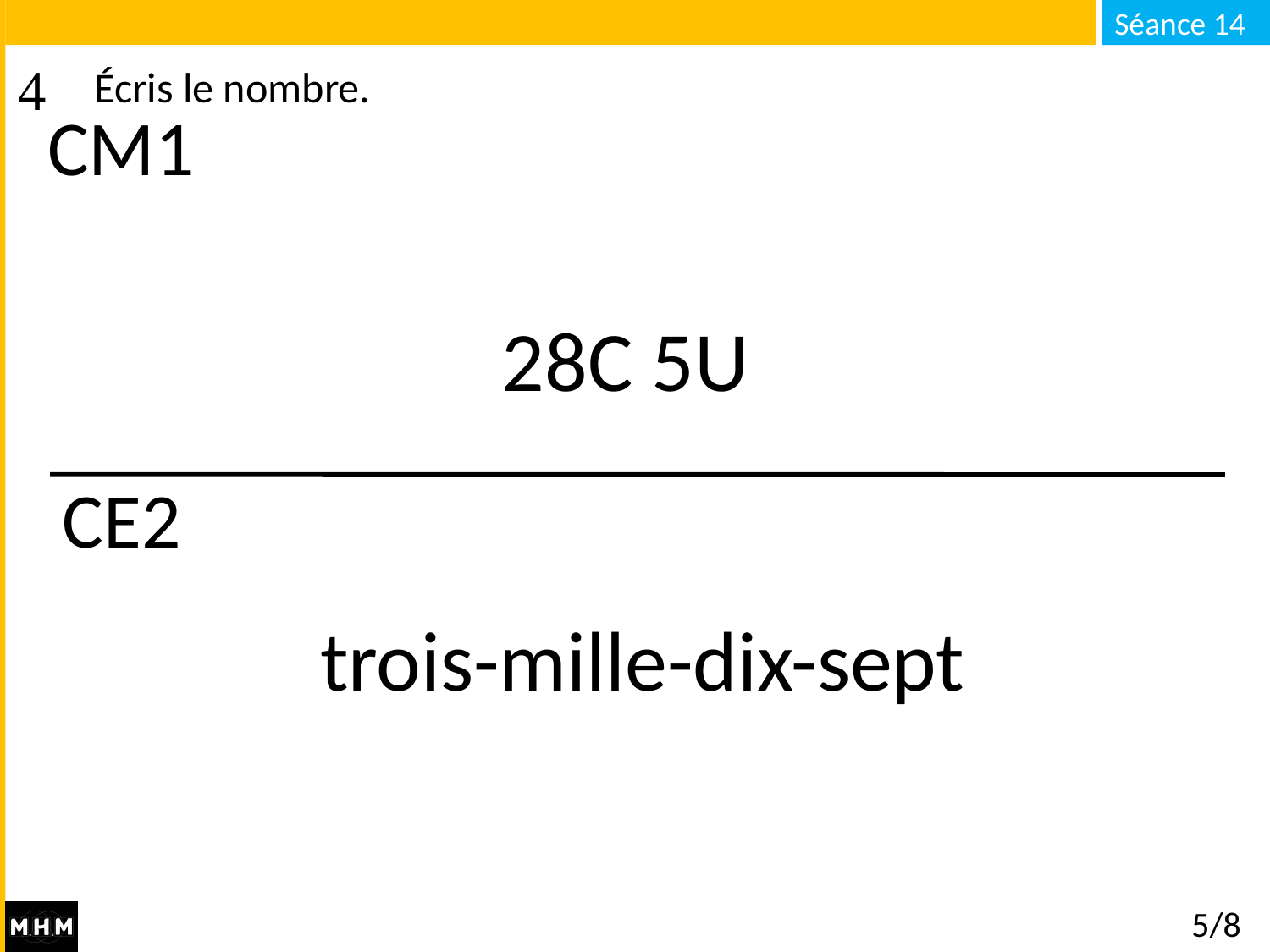

# Écris le nombre.
CM1
28C 5U
CE2

trois-mille-dix-sept
5/8